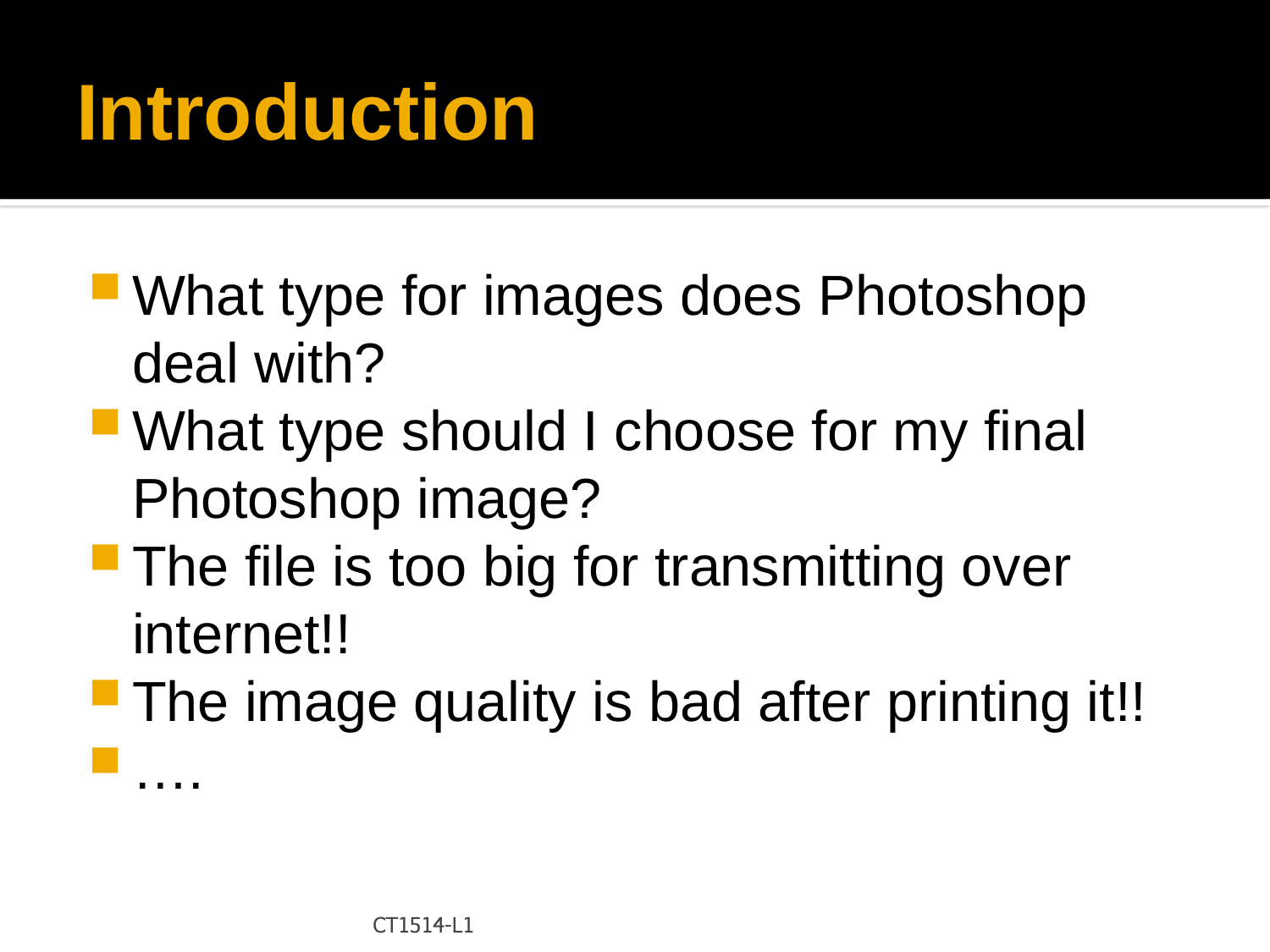

# Introduction
What type for images does Photoshop deal with?
What type should I choose for my final Photoshop image?
The file is too big for transmitting over internet!!
The image quality is bad after printing it!!
….
CT1514-L1